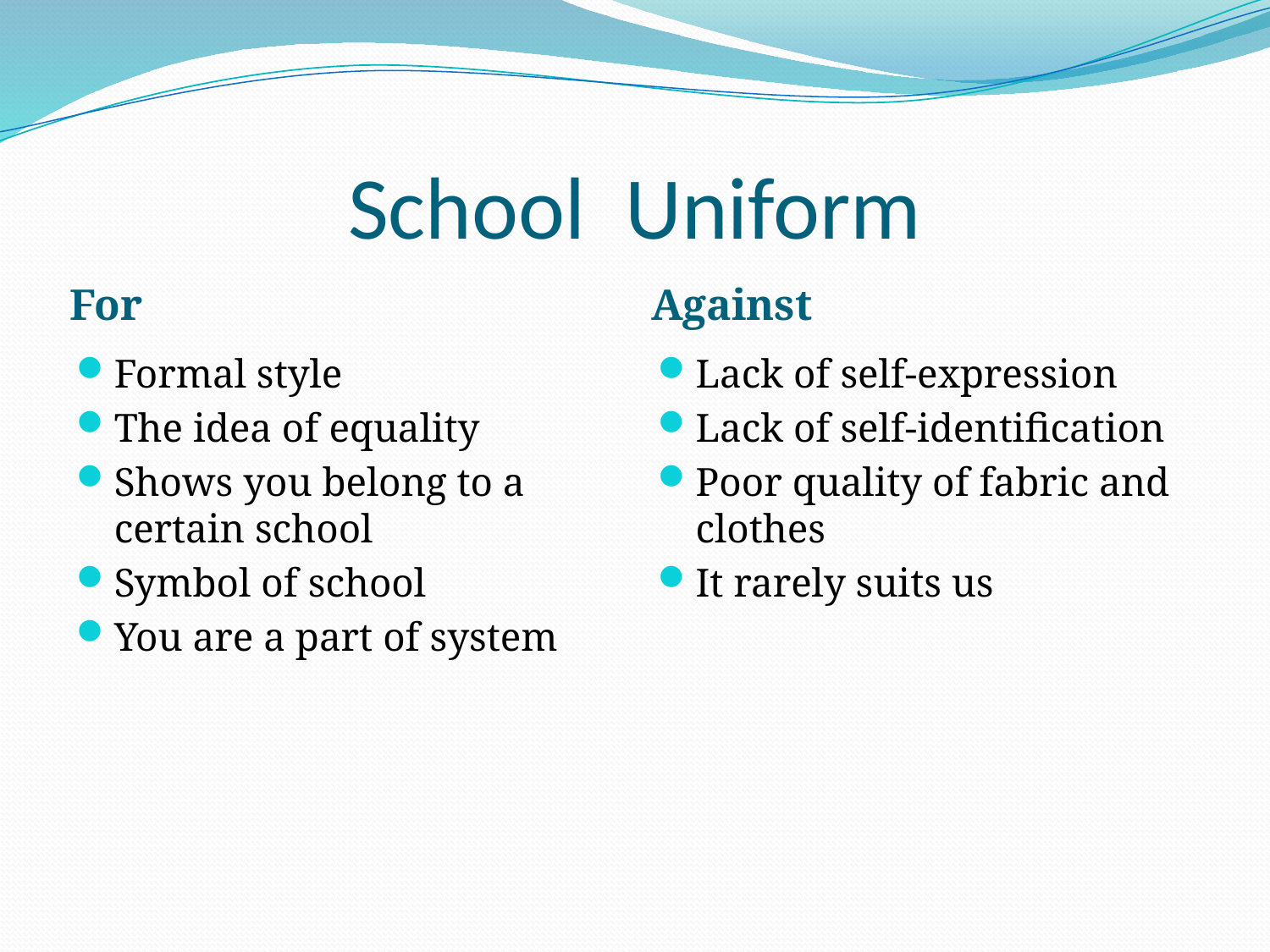

# School  Uniform
For
Against
Formal style
The idea of equality
Shows you belong to a certain school
Symbol of school
You are a part of system

Lack of self-expression
Lack of self-identification
Poor quality of fabric and clothes
It rarely suits us